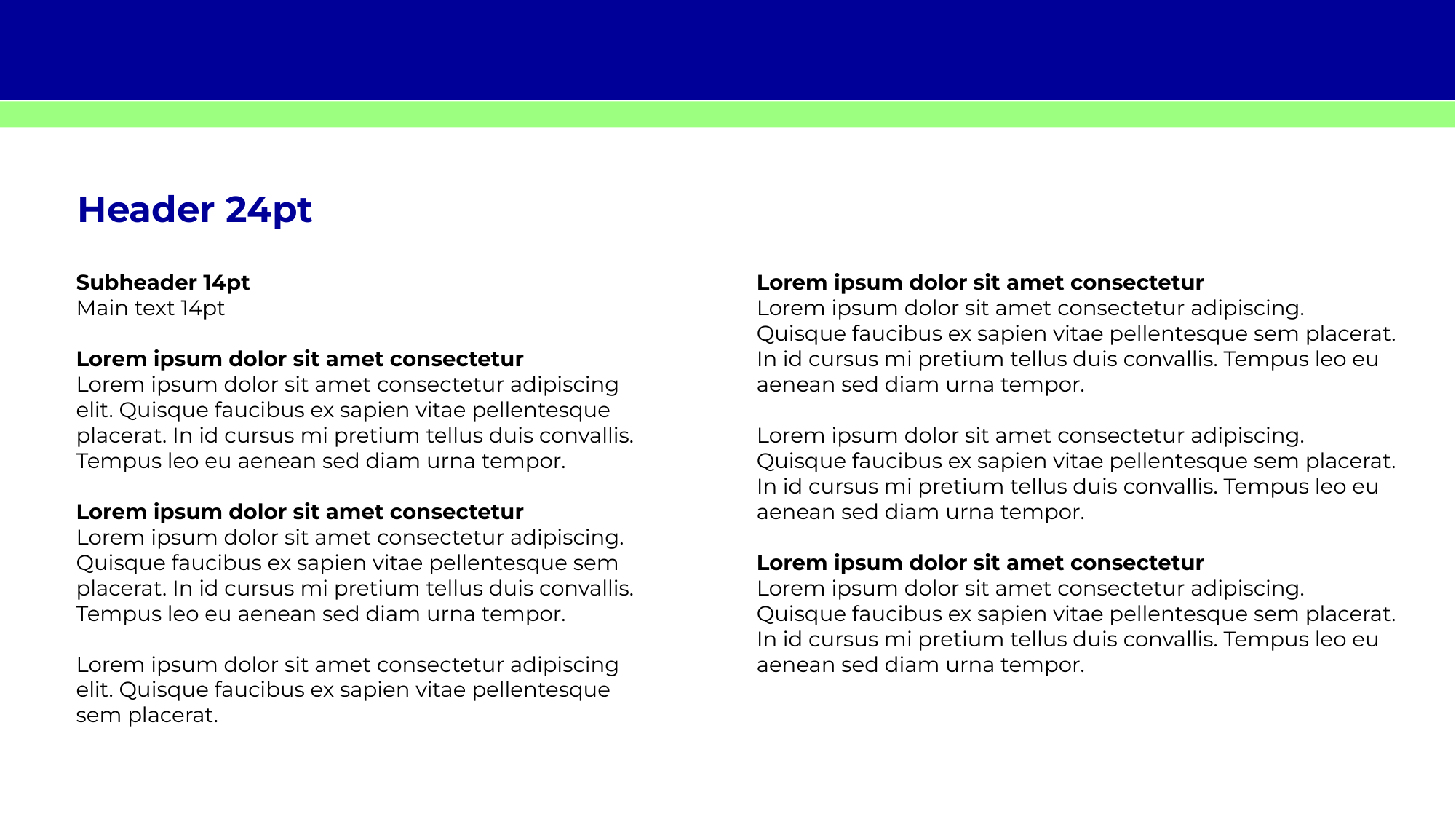

Header 24pt
Subheader 14pt
Main text 14pt

Lorem ipsum dolor sit amet consectetur
Lorem ipsum dolor sit amet consectetur adipiscing
elit. Quisque faucibus ex sapien vitae pellentesque placerat. In id cursus mi pretium tellus duis convallis. Tempus leo eu aenean sed diam urna tempor.

Lorem ipsum dolor sit amet consectetur
Lorem ipsum dolor sit amet consectetur adipiscing. Quisque faucibus ex sapien vitae pellentesque sem placerat. In id cursus mi pretium tellus duis convallis. Tempus leo eu aenean sed diam urna tempor.

Lorem ipsum dolor sit amet consectetur adipiscing
elit. Quisque faucibus ex sapien vitae pellentesque
sem placerat.
Lorem ipsum dolor sit amet consectetur
Lorem ipsum dolor sit amet consectetur adipiscing. Quisque faucibus ex sapien vitae pellentesque sem placerat. In id cursus mi pretium tellus duis convallis. Tempus leo eu aenean sed diam urna tempor.

Lorem ipsum dolor sit amet consectetur adipiscing. Quisque faucibus ex sapien vitae pellentesque sem placerat. In id cursus mi pretium tellus duis convallis. Tempus leo eu aenean sed diam urna tempor.

Lorem ipsum dolor sit amet consectetur
Lorem ipsum dolor sit amet consectetur adipiscing. Quisque faucibus ex sapien vitae pellentesque sem placerat. In id cursus mi pretium tellus duis convallis. Tempus leo eu aenean sed diam urna tempor.